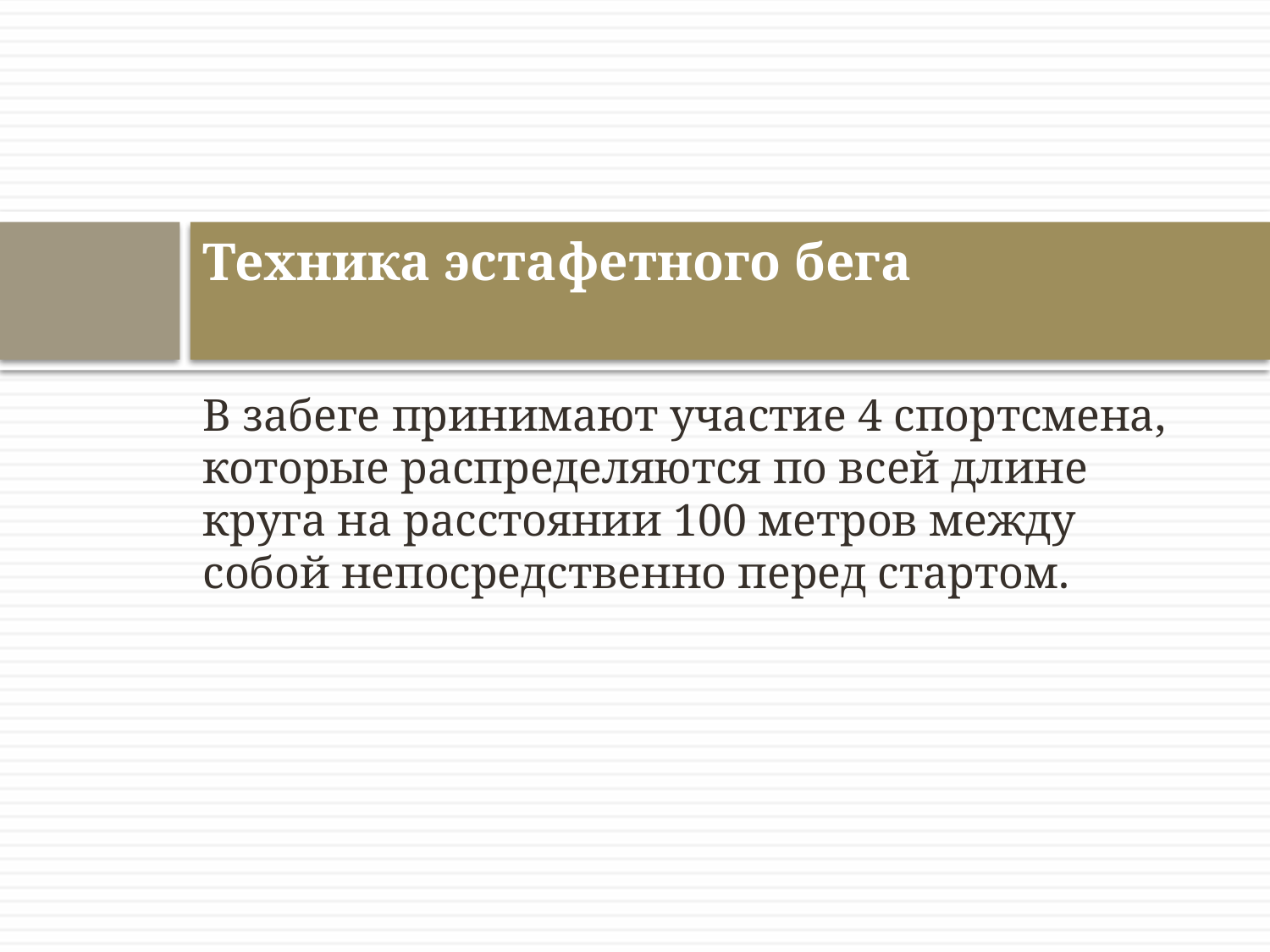

# Техника эстафетного бега
В забеге принимают участие 4 спортсмена, которые распределяются по всей длине круга на расстоянии 100 метров между собой непосредственно перед стартом.